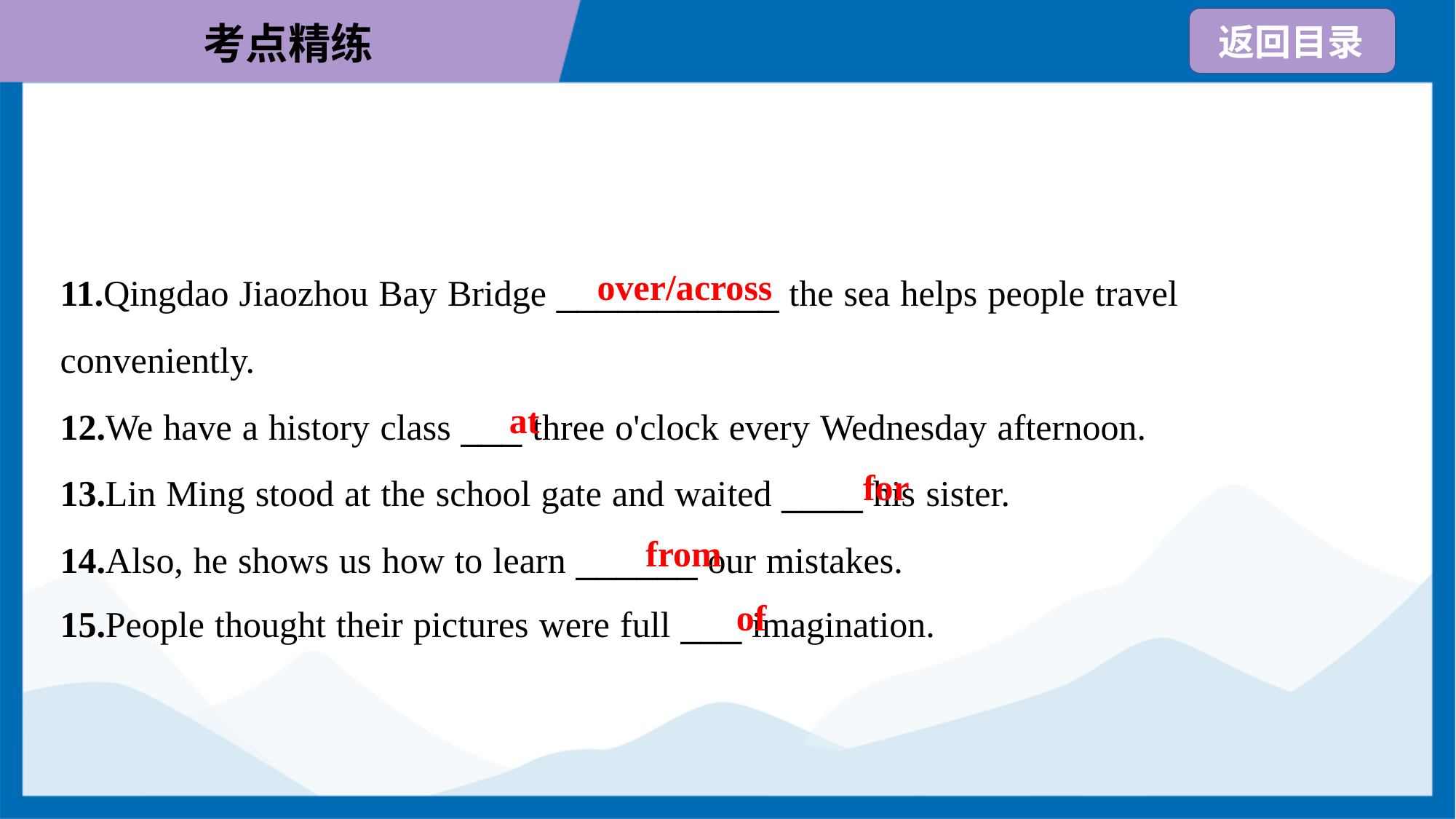

over/across
11.Qingdao Jiaozhou Bay Bridge ___________ the sea helps people travel
conveniently.
12.We have a history class ___ three o'clock every Wednesday afternoon.
13.Lin Ming stood at the school gate and waited ____ his sister.
14.Also, he shows us how to learn ______ our mistakes.
15.People thought their pictures were full ___ imagination.
at
for
from
of